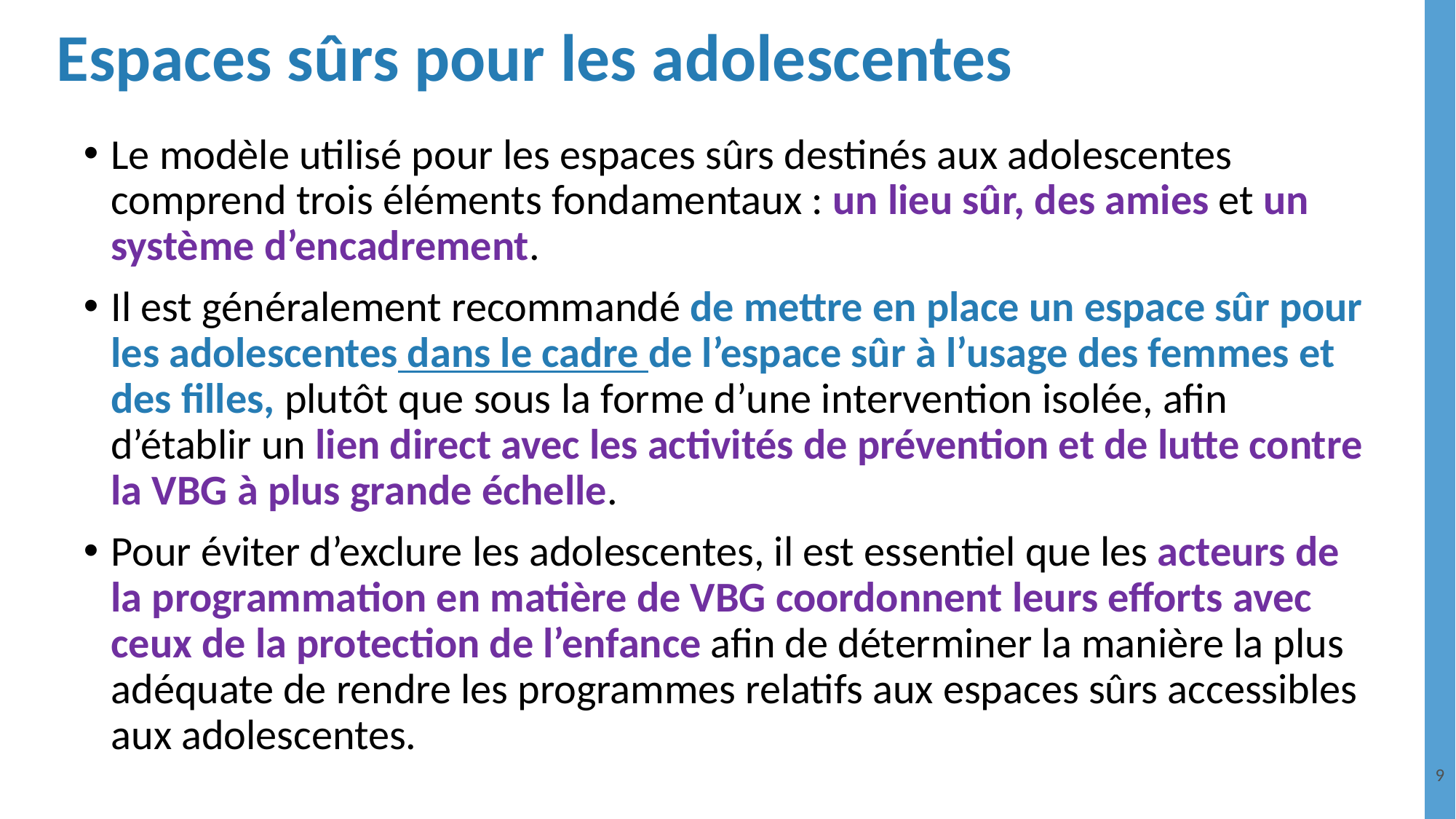

# Espaces sûrs pour les adolescentes
Le modèle utilisé pour les espaces sûrs destinés aux adolescentes comprend trois éléments fondamentaux : un lieu sûr, des amies et un système d’encadrement.
Il est généralement recommandé de mettre en place un espace sûr pour les adolescentes dans le cadre de l’espace sûr à l’usage des femmes et des filles, plutôt que sous la forme d’une intervention isolée, afin d’établir un lien direct avec les activités de prévention et de lutte contre la VBG à plus grande échelle.
Pour éviter d’exclure les adolescentes, il est essentiel que les acteurs de la programmation en matière de VBG coordonnent leurs efforts avec ceux de la protection de l’enfance afin de déterminer la manière la plus adéquate de rendre les programmes relatifs aux espaces sûrs accessibles aux adolescentes.
9